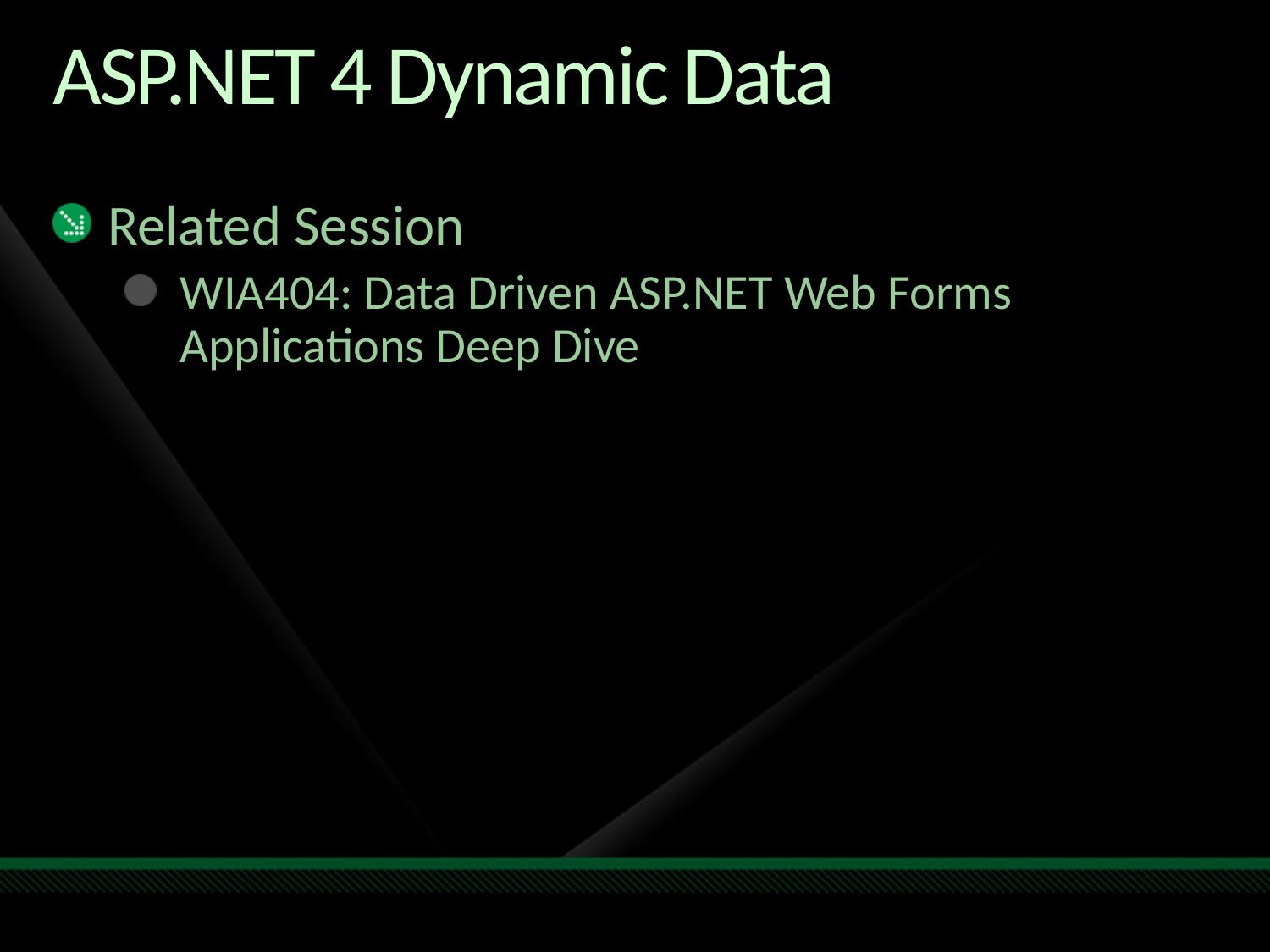

# ASP.NET 4 Dynamic Data
Related Session
WIA404: Data Driven ASP.NET Web Forms Applications Deep Dive